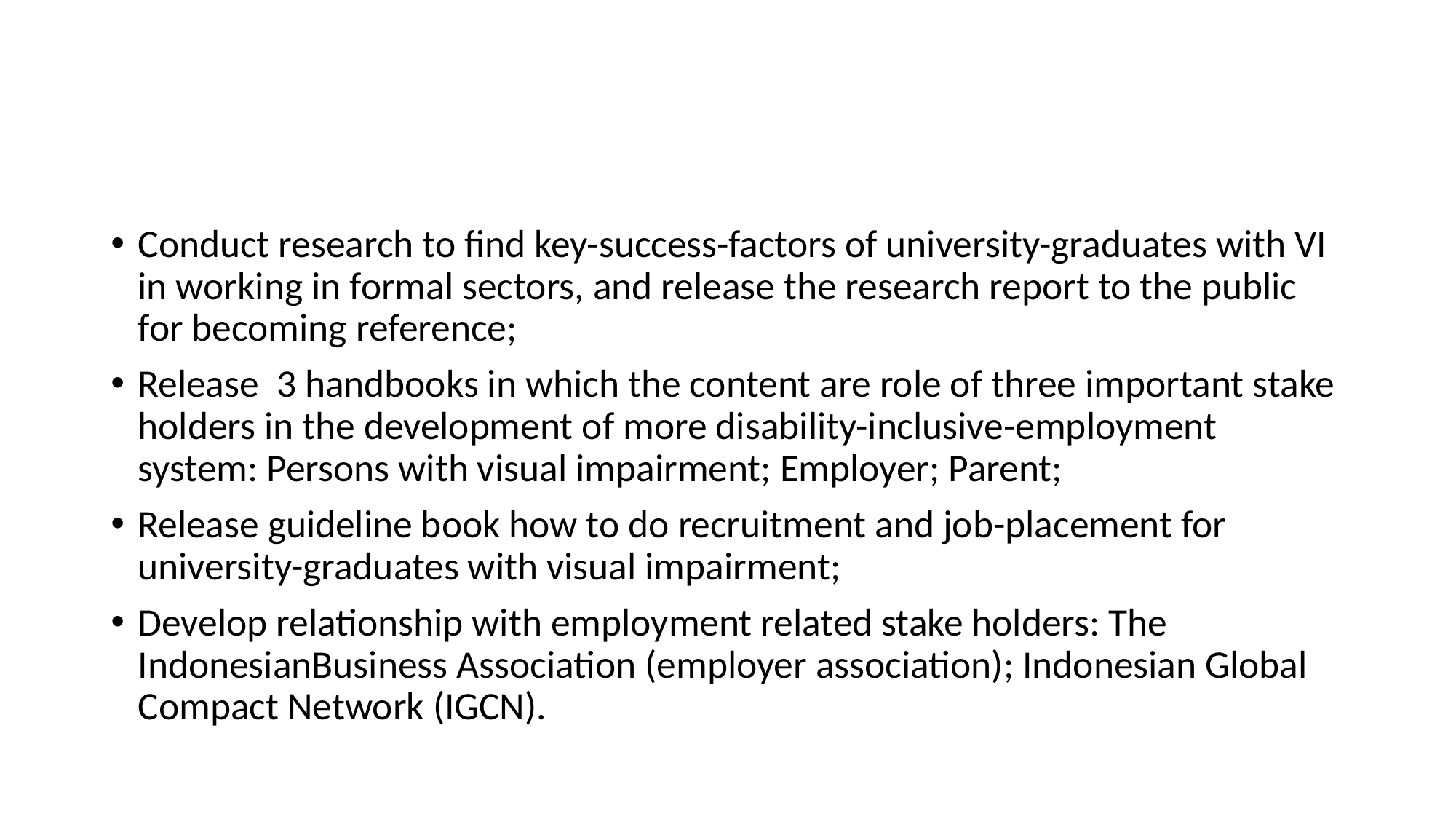

Conduct research to find key-success-factors of university-graduates with VI in working in formal sectors, and release the research report to the public for becoming reference;
Release  3 handbooks in which the content are role of three important stake holders in the development of more disability-inclusive-employment system: Persons with visual impairment; Employer; Parent;
Release guideline book how to do recruitment and job-placement for university-graduates with visual impairment;
Develop relationship with employment related stake holders: The IndonesianBusiness Association (employer association); Indonesian Global Compact Network (IGCN).